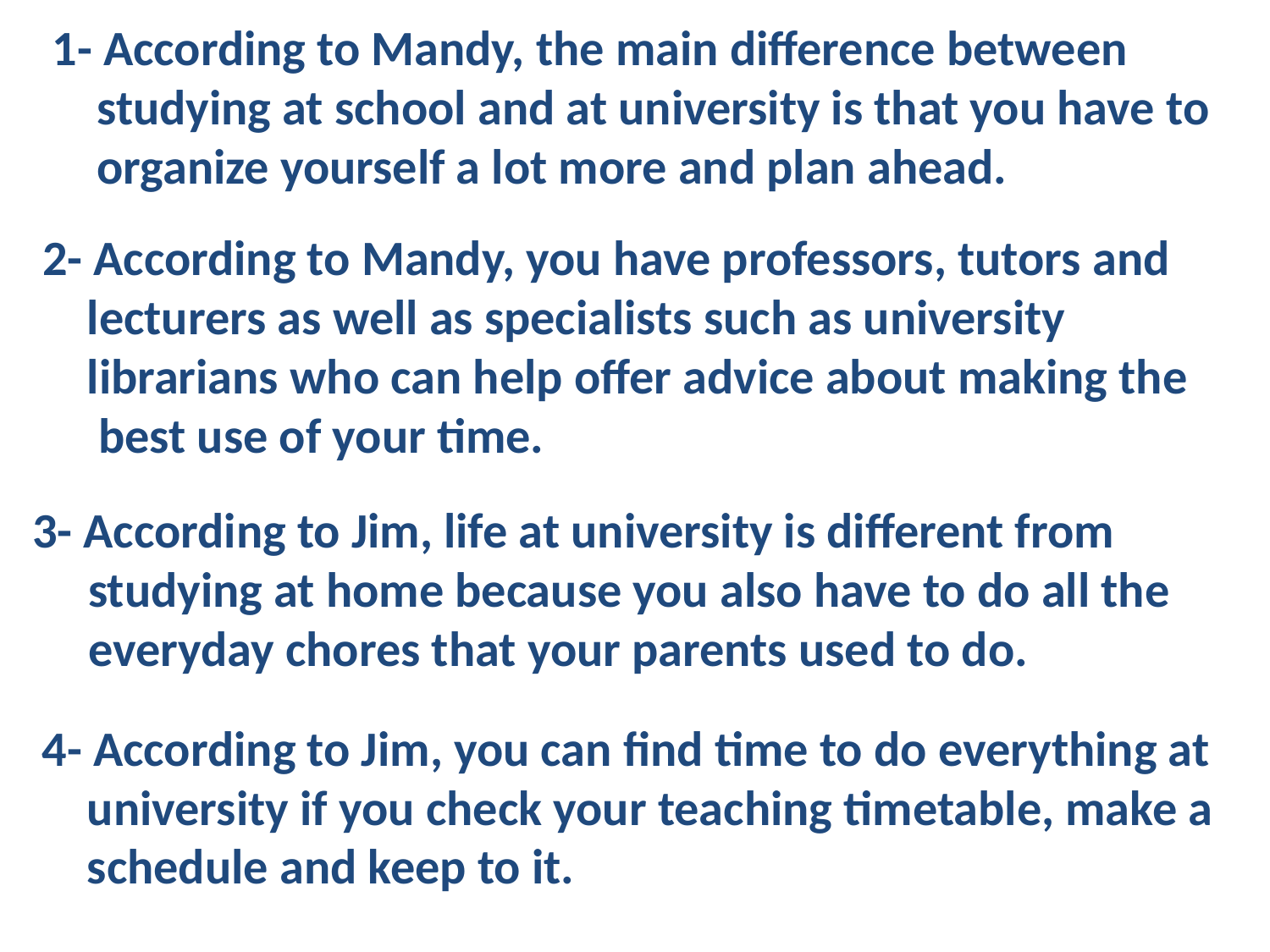

1- According to Mandy, the main difference between
    studying at school and at university is that you have to
    organize yourself a lot more and plan ahead.
2- According to Mandy, you have professors, tutors and
    lecturers as well as specialists such as university
    librarians who can help offer advice about making the
     best use of your time.
3- According to Jim, life at university is different from
     studying at home because you also have to do all the
     everyday chores that your parents used to do.
4- According to Jim, you can find time to do everything at
    university if you check your teaching timetable, make a
    schedule and keep to it.